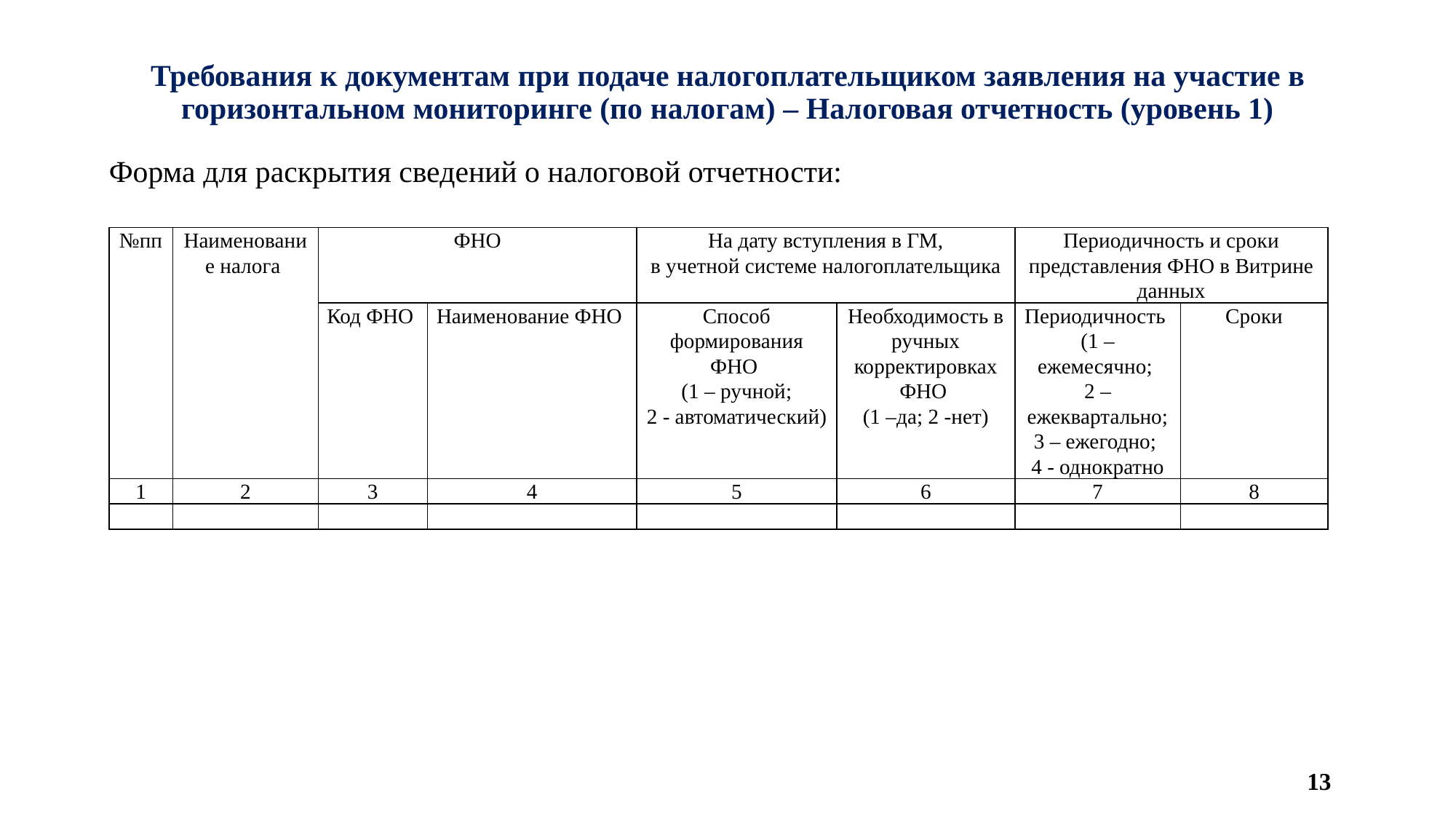

# Требования к документам при подаче налогоплательщиком заявления на участие в горизонтальном мониторинге (по налогам) – Налоговая отчетность (уровень 1)
Форма для раскрытия сведений о налоговой отчетности:
| №пп | Наименование налога | ФНО |  | На дату вступления в ГМ, в учетной системе налогоплательщика |  | Периодичность и сроки представления ФНО в Витрине данных |  |
| --- | --- | --- | --- | --- | --- | --- | --- |
|  |  | Код ФНО | Наименование ФНО | Способ формирования ФНО (1 – ручной; 2 - автоматический) | Необходимость в ручных корректировках ФНО (1 –да; 2 -нет) | Периодичность (1 – ежемесячно; 2 – ежеквартально; 3 – ежегодно; 4 - однократно | Сроки |
| 1 | 2 | 3 | 4 | 5 | 6 | 7 | 8 |
|  |  |  |  |  |  |  |  |
13